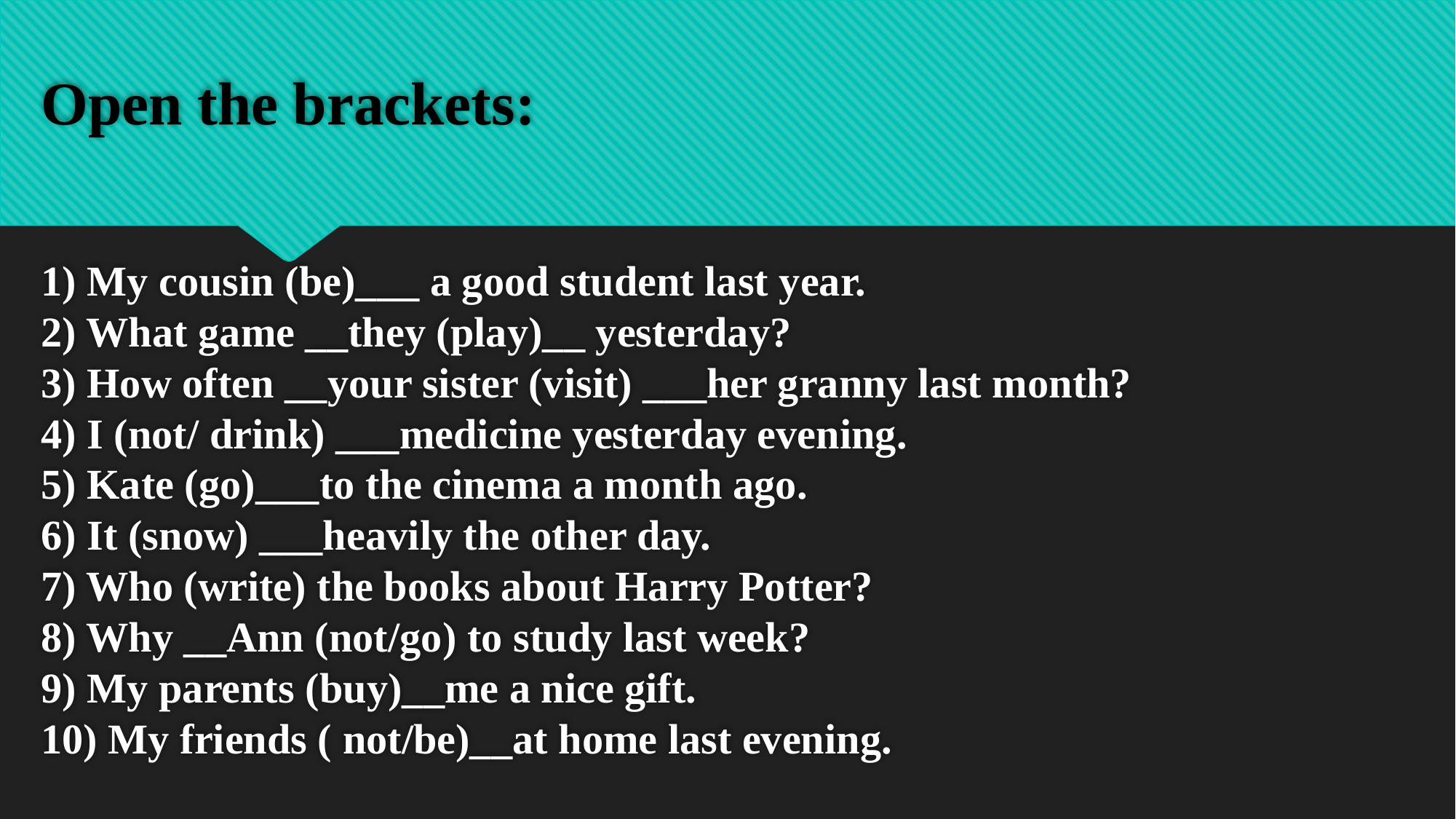

# Open the brackets: 1) My cousin (be)___ a good student last year. 2) What game __they (play)__ yesterday? 3) How often __your sister (visit) ___her granny last month? 4) I (not/ drink) ___medicine yesterday evening. 5) Kate (go)___to the cinema a month ago. 6) It (snow) ___heavily the other day. 7) Who (write) the books about Harry Potter? 8) Why __Ann (not/go) to study last week? 9) My parents (buy)__me a nice gift. 10) My friends ( not/be)__at home last evening.